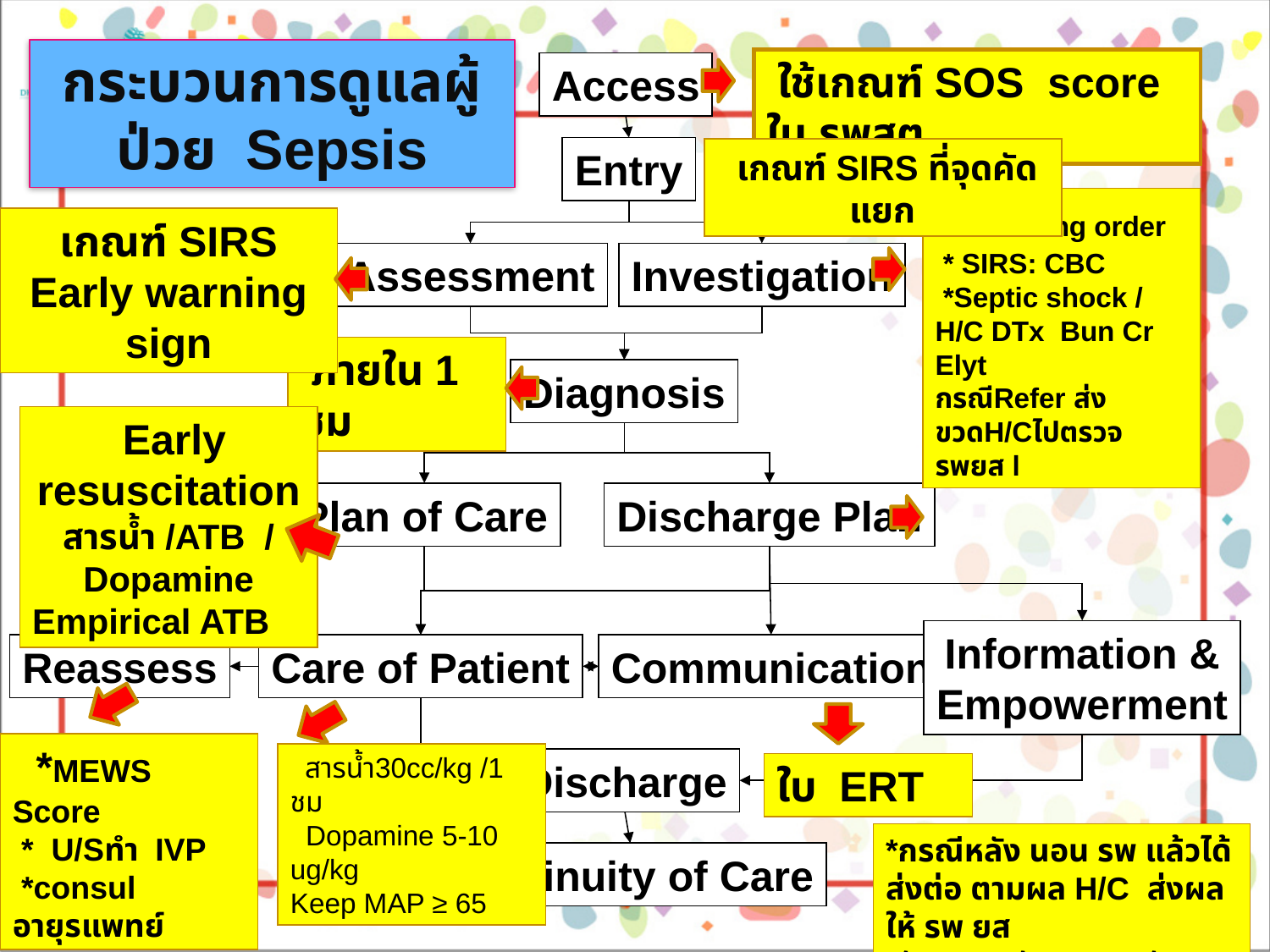

กระบวนการดูแลผู้ป่วย  Sepsis
 ใช้เกณฑ์ SOS  score ใน รพสต
Access

Entry
 เกณฑ์ SIRS ที่จุดคัดแยก
   Standing order
 * SIRS: CBC
 *Septic shock /   H/C DTx  Bun Cr Elyt
กรณีRefer ส่งขวดH/Cไปตรวจ รพยส l
เกณฑ์ SIRS
Early warning sign
Assessment
Investigation

 ภายใน 1 ชม
Diagnosis

 Early resuscitationสารน้ำ /ATB  / Dopamine
Empirical ATB
Plan of Care
Discharge Plan

Information &
Empowerment
Reassess
Care of Patient
Communication

  *MEWS Score
 *  U/Sทำ  IVP
 *consul อายุรแพทย์
  สารน้ำ30cc/kg /1 ชม
  Dopamine 5-10 ug/kg
Keep MAP ≥ 65
Discharge
ใบ  ERT
*กรณีหลัง นอน รพ แล้วได้ส่งต่อ ตามผล H/C  ส่งผลให้ รพ ยส
*รับเคส กลับมานอนรักษาต่อ
Continuity of Care